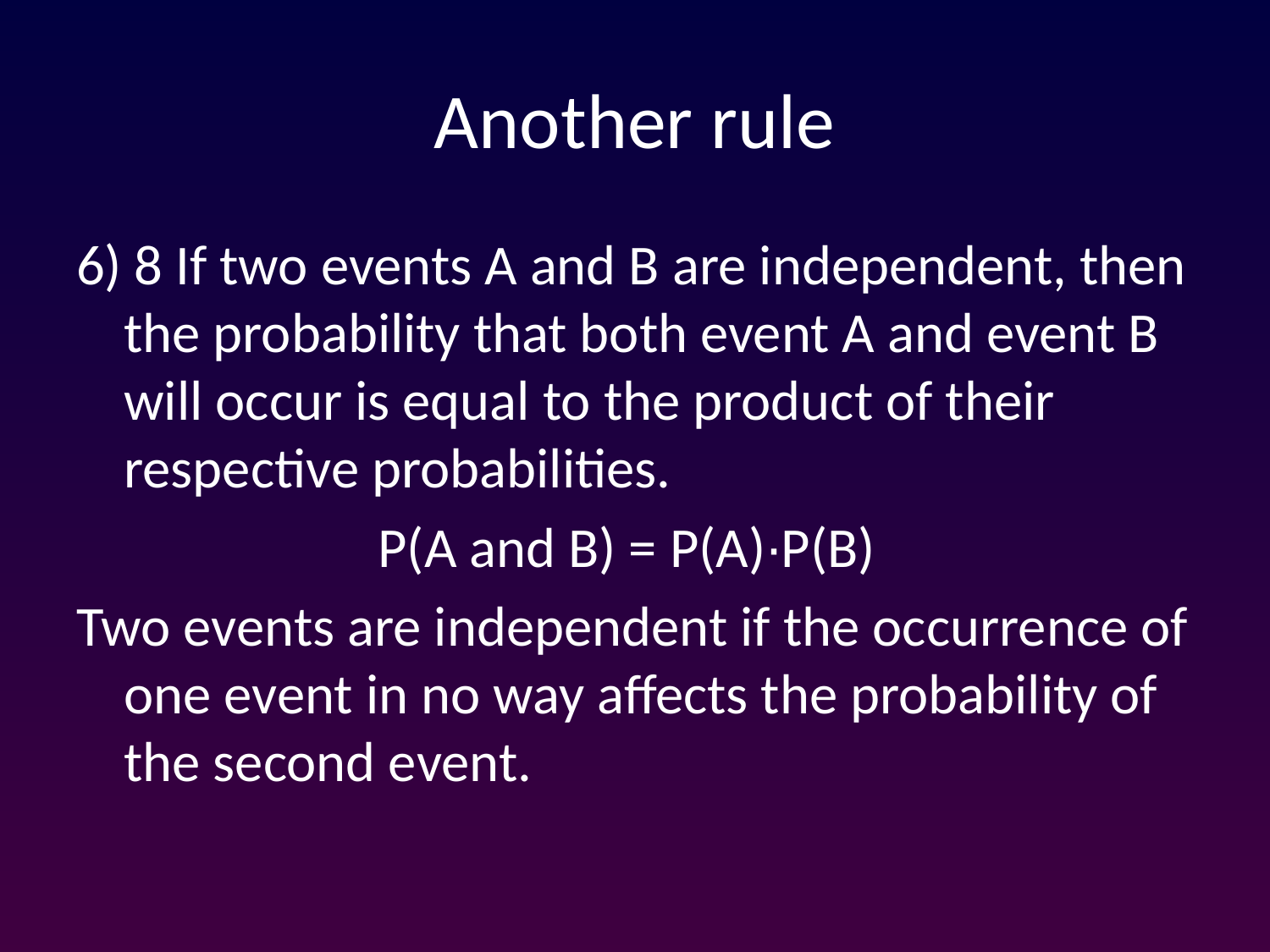

# Another rule
6) 8 If two events A and B are independent, then the probability that both event A and event B will occur is equal to the product of their respective probabilities.
			P(A and B) = P(A)∙P(B)
Two events are independent if the occurrence of one event in no way affects the probability of the second event.